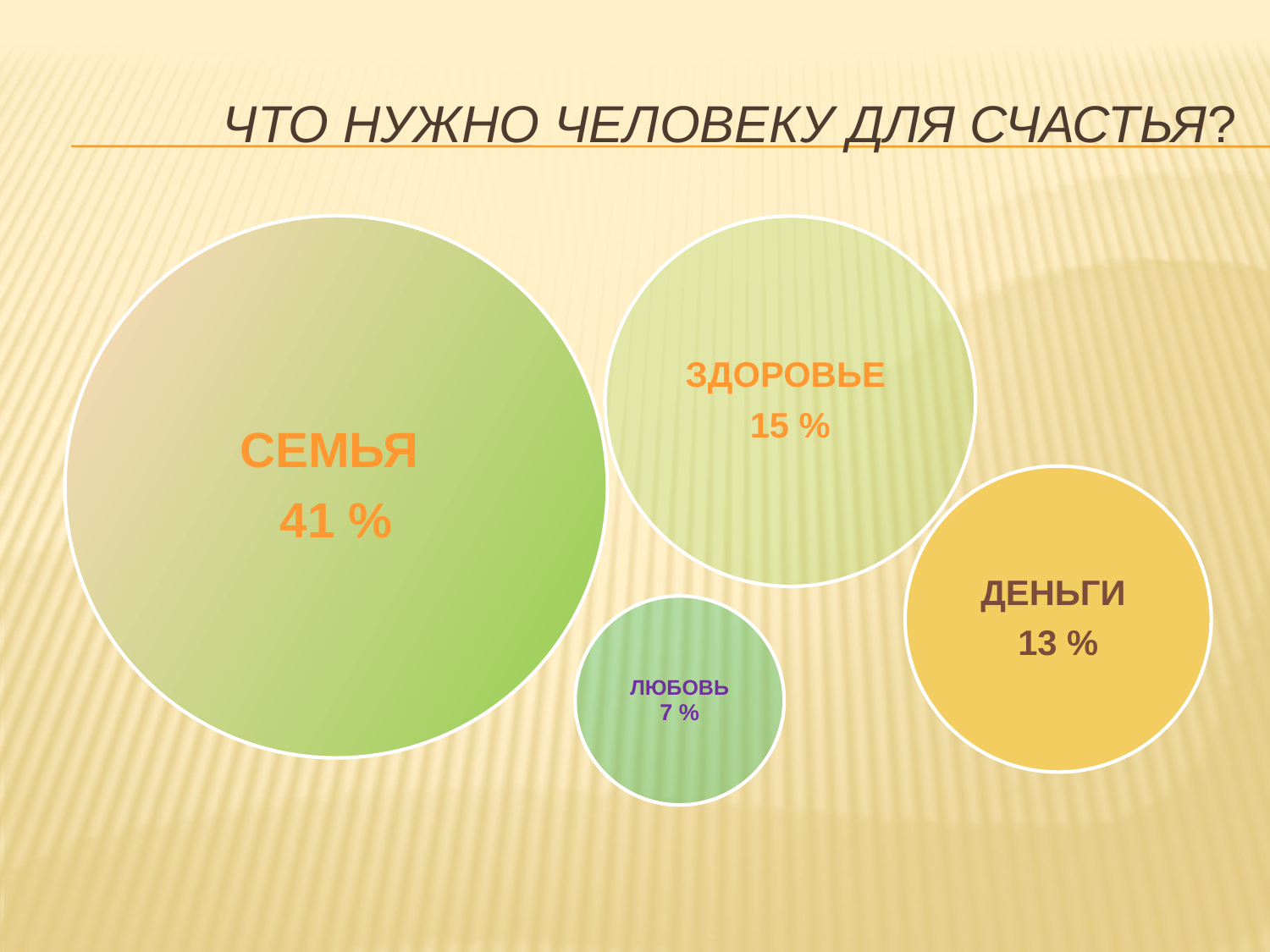

# Что нужно человеку для счастья?
СЕМЬЯ
41 %
Здоровье
15 %
Деньги
13 %
Любовь 7 %